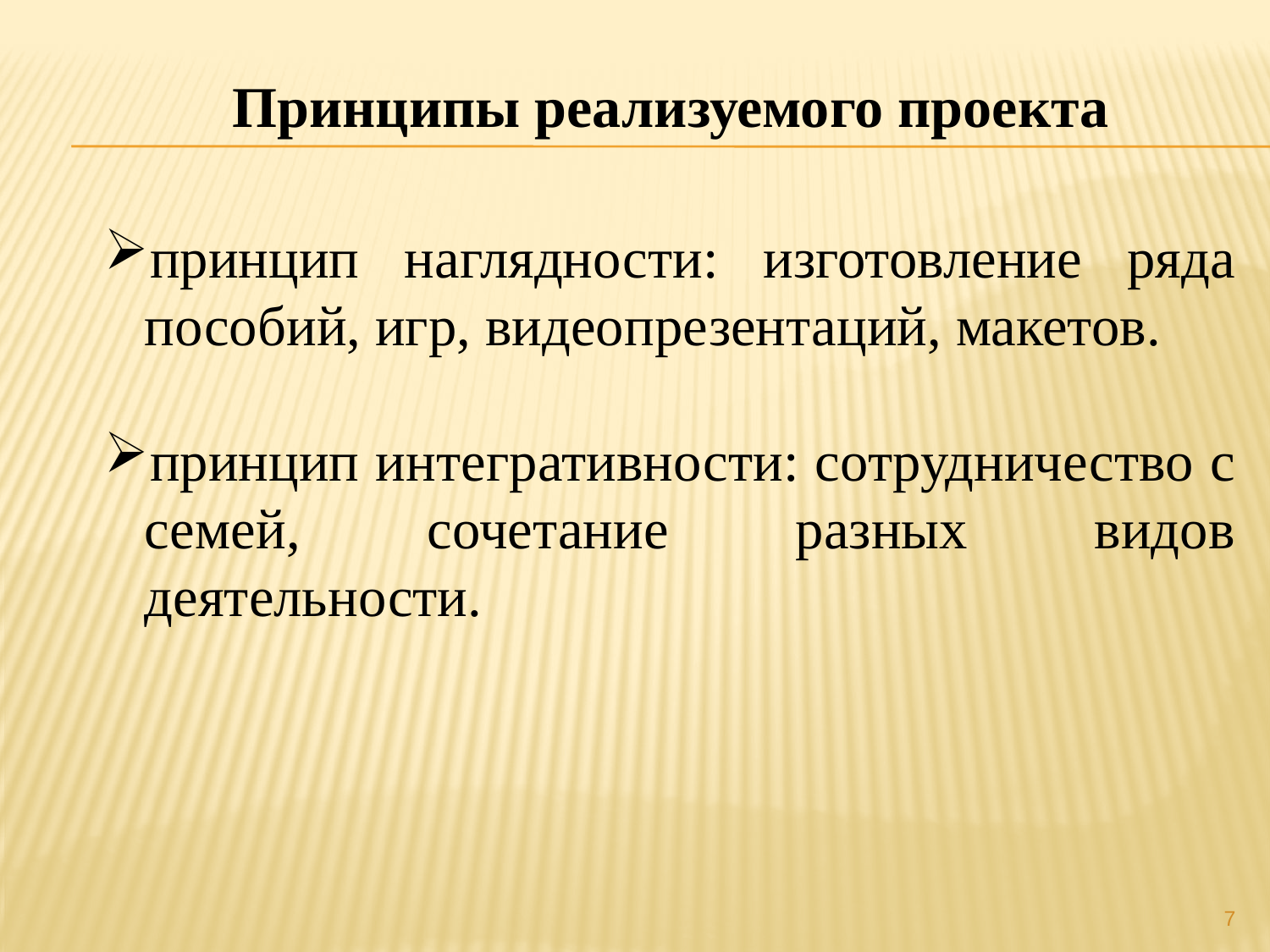

# Принципы реализуемого проекта
принцип наглядности: изготовление ряда пособий, игр, видеопрезентаций, макетов.

принцип интегративности: сотрудничество с семей, сочетание разных видов деятельности.

7